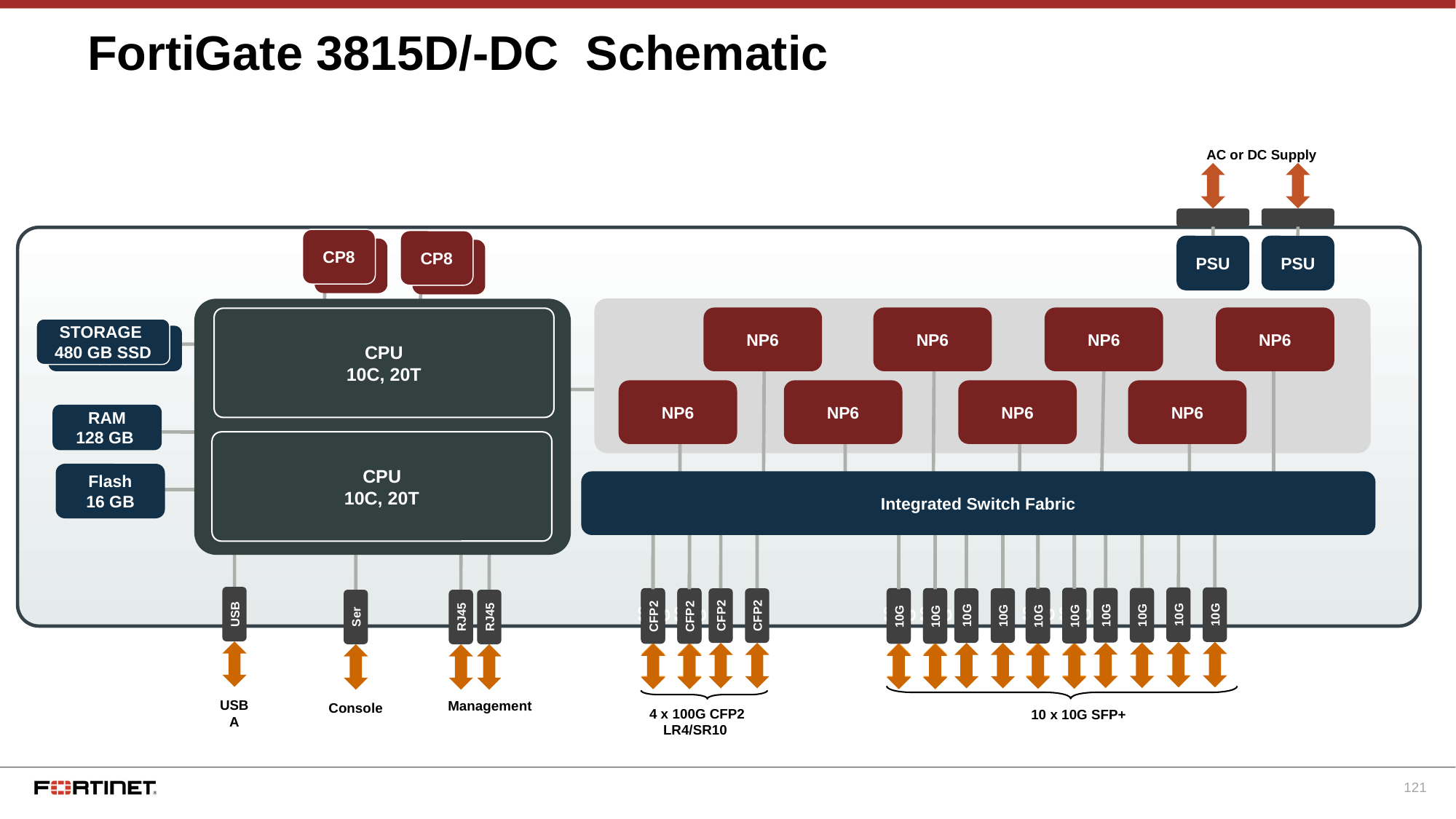

# FortiGate 3815D/-DC  Schematic
AC or DC Supply

CP8
CP8
PSU
PSU
CP8
CP8

NP6
NP6
NP6
NP6
CPU
10C, 20T
STORAGE
480 GB SSD
STORAGE 480 GB

NP6

NP6

NP6

NP6

RAM
128 GB
Quad Core
CPU
CPU
10C, 20T

Flash
16 GB
Integrated Switch Fabric

40G
40G

40G
40G

40G
40G

USB
10G
10G
10G
10G
CFP2
CFP2
10G
10G
10G
10G
CFP2
CFP2
10G
10G
Ser
RJ45
RJ45

USB
A
Management
Console
4 x 100G CFP2
LR4/SR10
10 x 10G SFP+